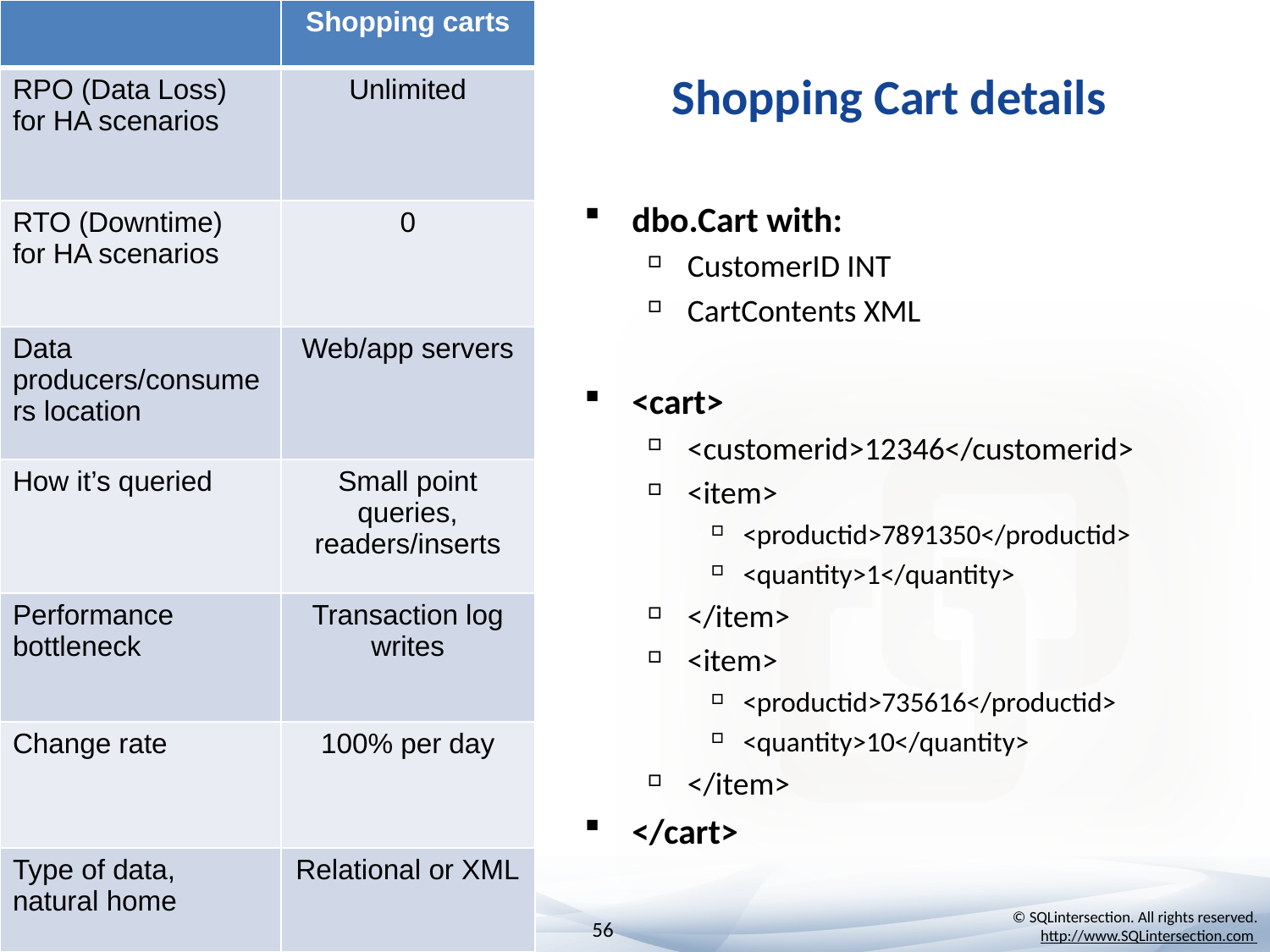

|  | Shopping carts |
| --- | --- |
| RPO (Data Loss) for HA scenarios | Unlimited |
| RTO (Downtime) for HA scenarios | 0 |
| Data producers/consumers location | Web/app servers |
| How it’s queried | Small point queries, readers/inserts |
| Performance bottleneck | Transaction log writes |
| Change rate | 100% per day |
| Type of data, natural home | Relational or XML |
# Shopping Cart details
dbo.Cart with:
CustomerID INT
CartContents XML

<cart>
<customerid>12346</customerid>
<item>
<productid>7891350</productid>
<quantity>1</quantity>
</item>
<item>
<productid>735616</productid>
<quantity>10</quantity>
</item>
</cart>